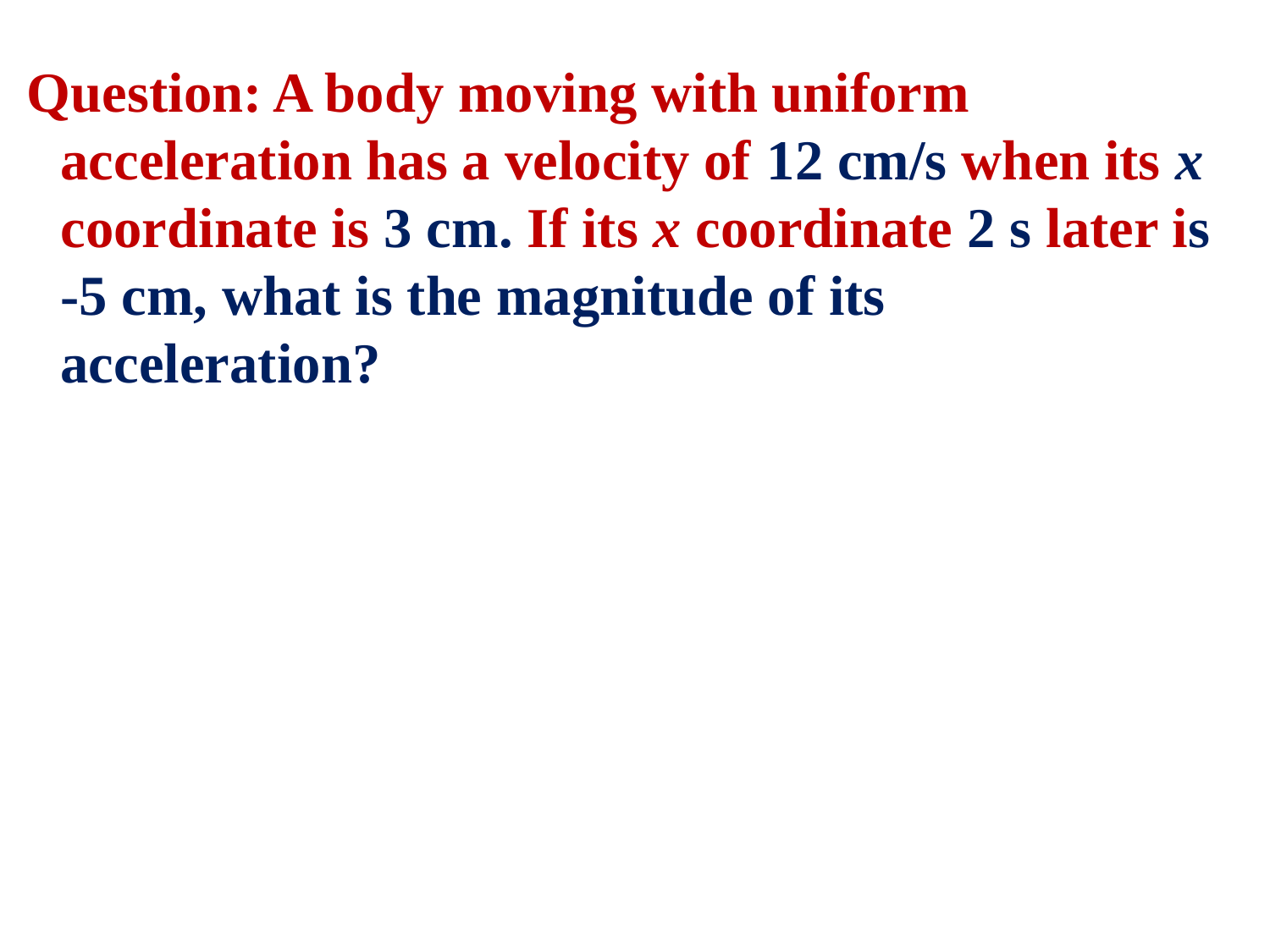

Question: A body moving with uniform acceleration has a velocity of 12 cm/s when its x coordinate is 3 cm. If its x coordinate 2 s later is -5 cm, what is the magnitude of its acceleration?